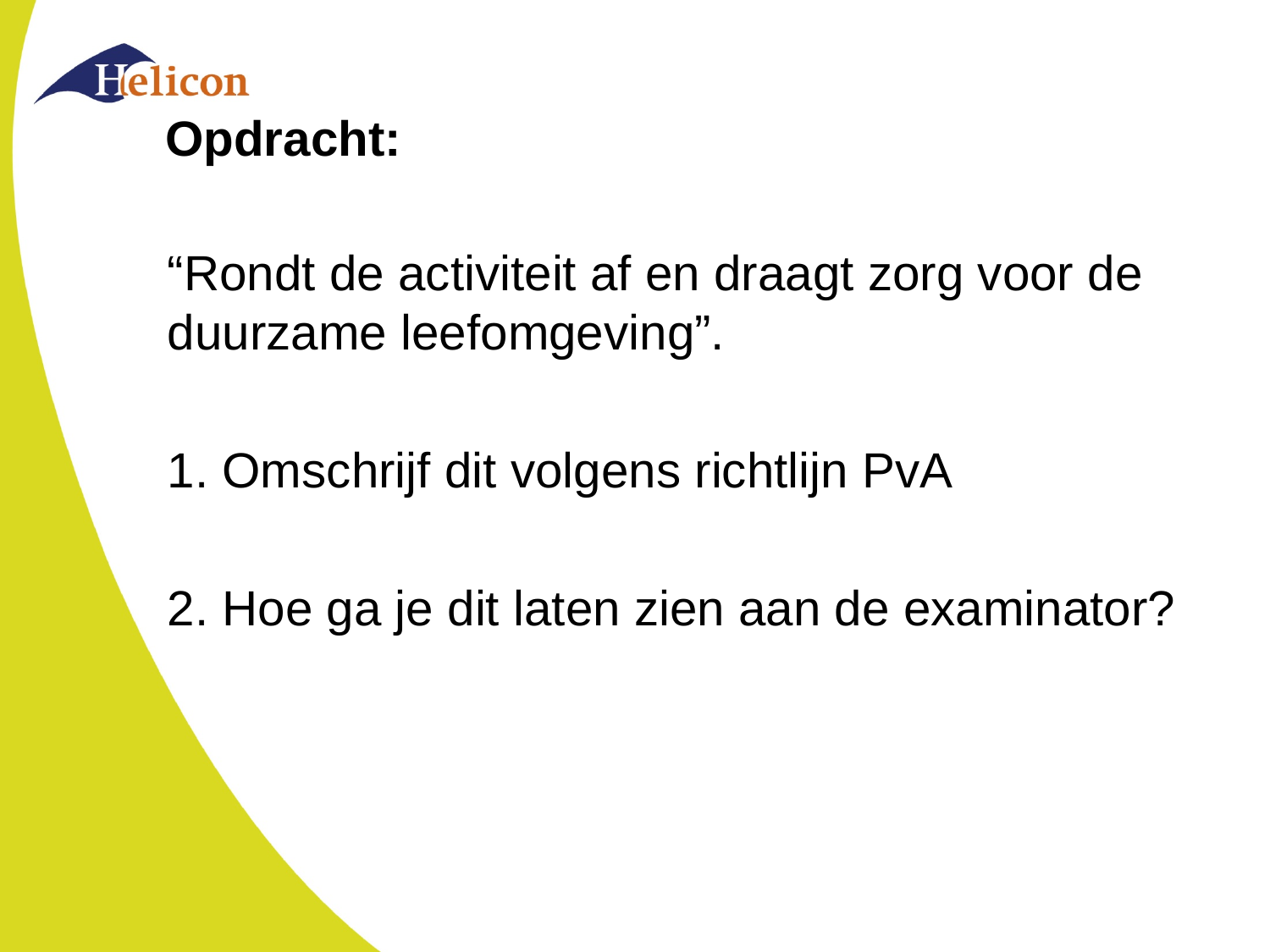

# Opdracht:

“Rondt de activiteit af en draagt zorg voor de duurzame leefomgeving”.

1. Omschrijf dit volgens richtlijn PvA

2. Hoe ga je dit laten zien aan de examinator?